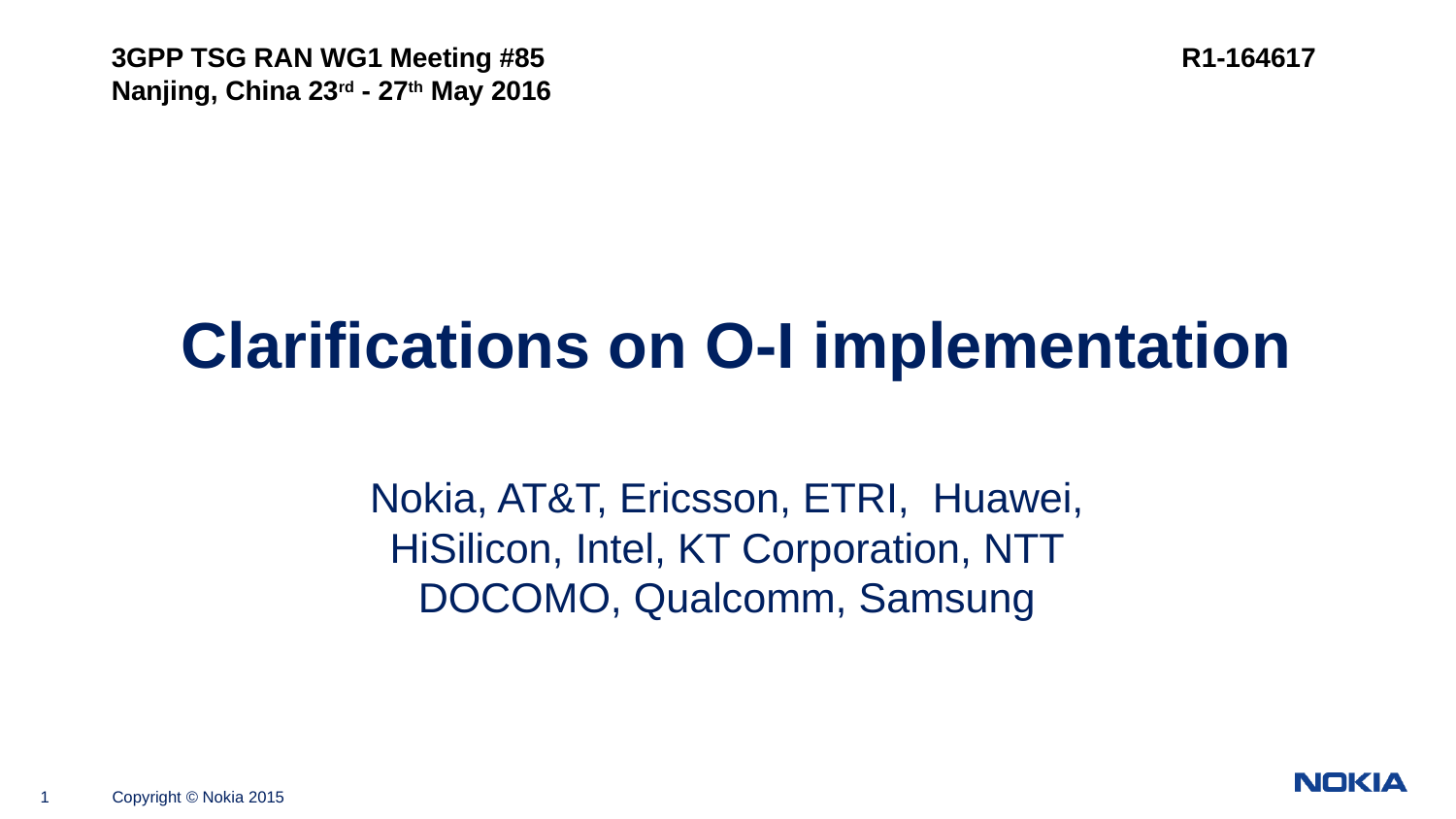

3GPP TSG RAN WG1 Meeting #85		                                                                 R1-164617
Nanjing, China 23rd - 27th May 2016
# Clarifications on O-I implementation
Nokia, AT&T, Ericsson, ETRI,  Huawei, HiSilicon, Intel, KT Corporation, NTT DOCOMO, Qualcomm, Samsung